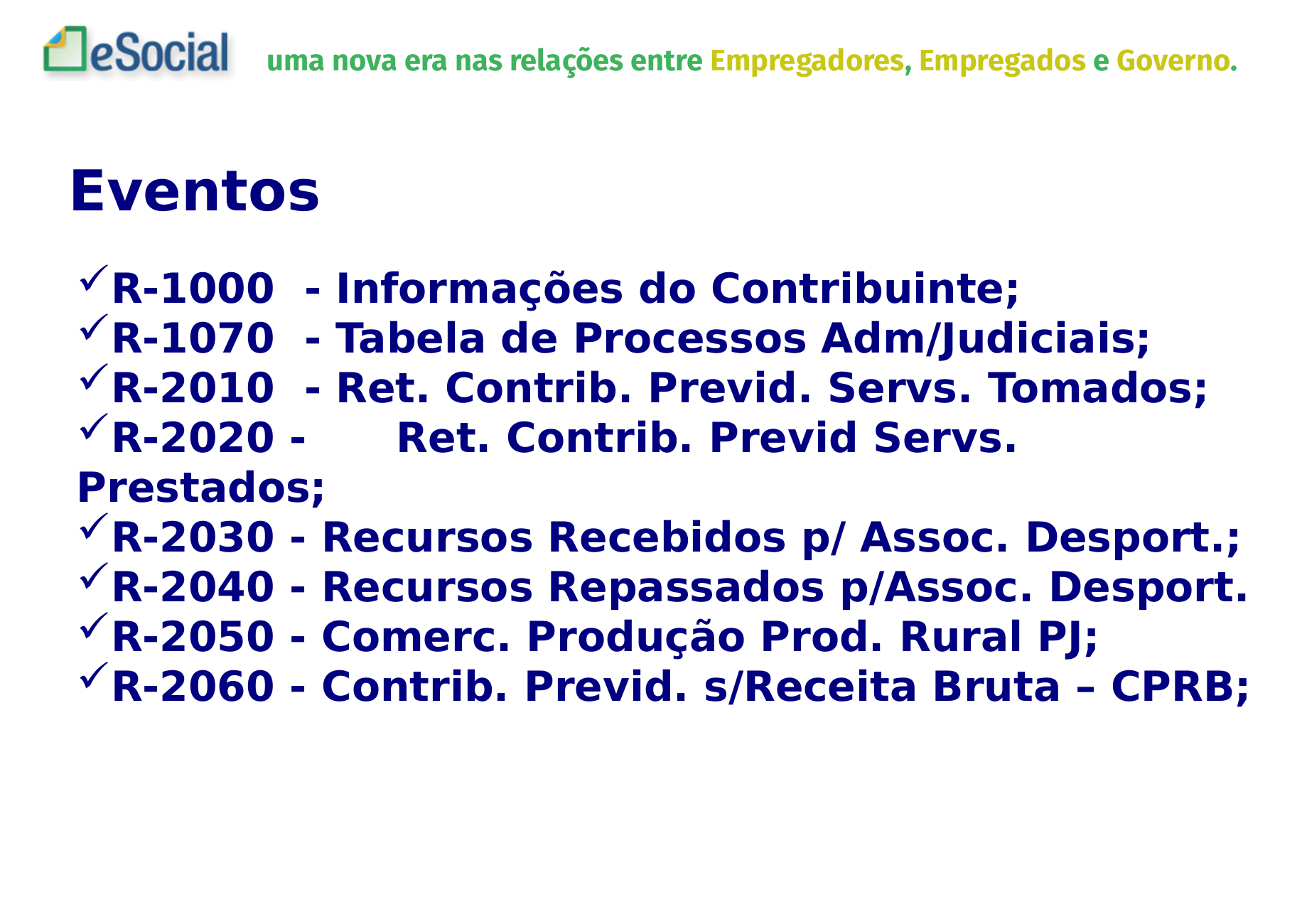

Eventos
R-1000	 - Informações do Contribuinte;
R-1070	 - Tabela de Processos Adm/Judiciais;
R-2010	 - Ret. Contrib. Previd. Servs. Tomados;
R-2020 -	Ret. Contrib. Previd Servs. Prestados;
R-2030	- Recursos Recebidos p/ Assoc. Desport.;
R-2040	- Recursos Repassados p/Assoc. Desport.
R-2050	- Comerc. Produção Prod. Rural PJ;
R-2060	- Contrib. Previd. s/Receita Bruta – CPRB;